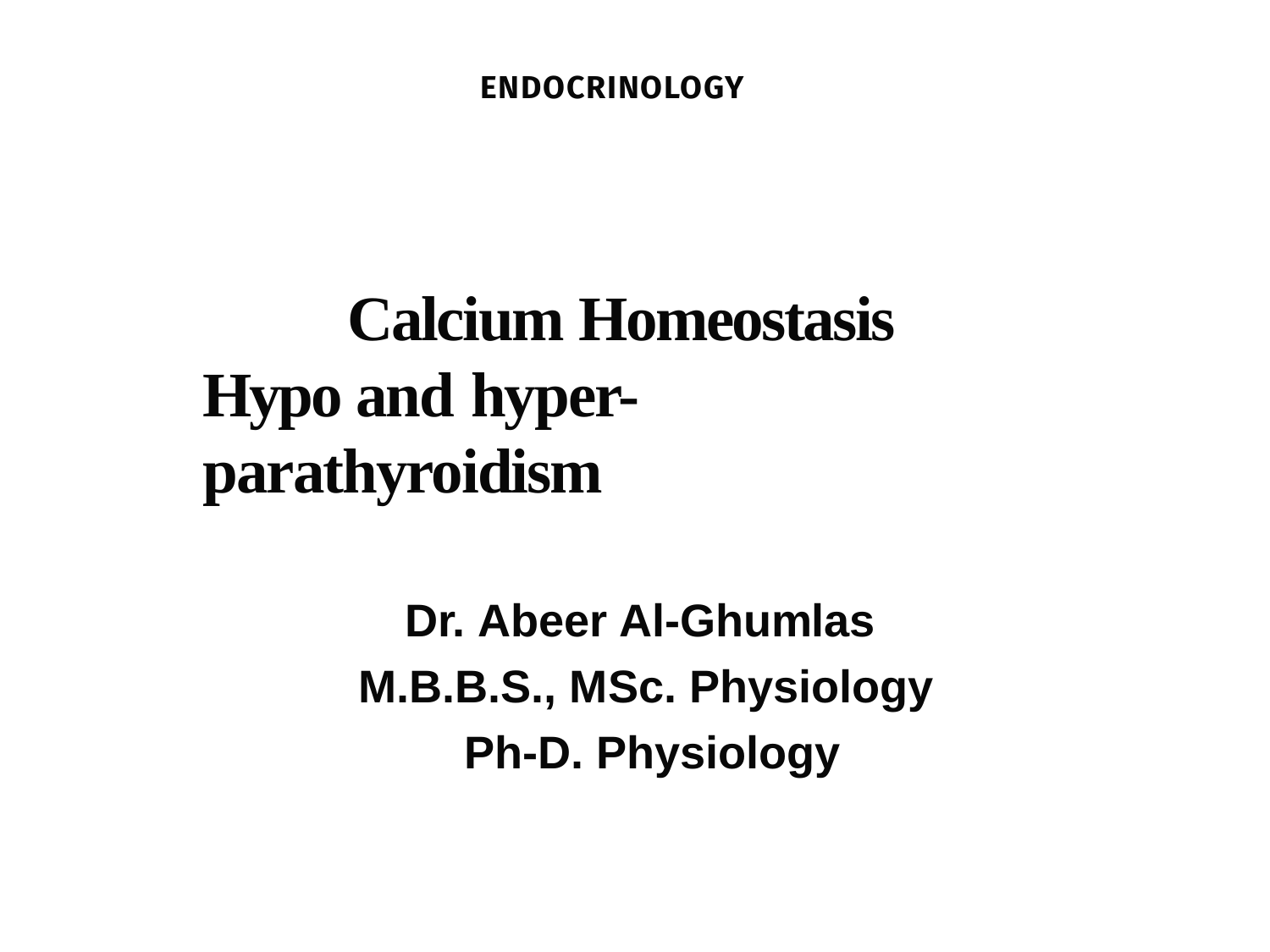

ENDOCRINOLOGY
Calcium Homeostasis  Hypo and hyper-parathyroidism
Dr. Abeer Al-Ghumlas  M.B.B.S., MSc. Physiology  Ph-D. Physiology